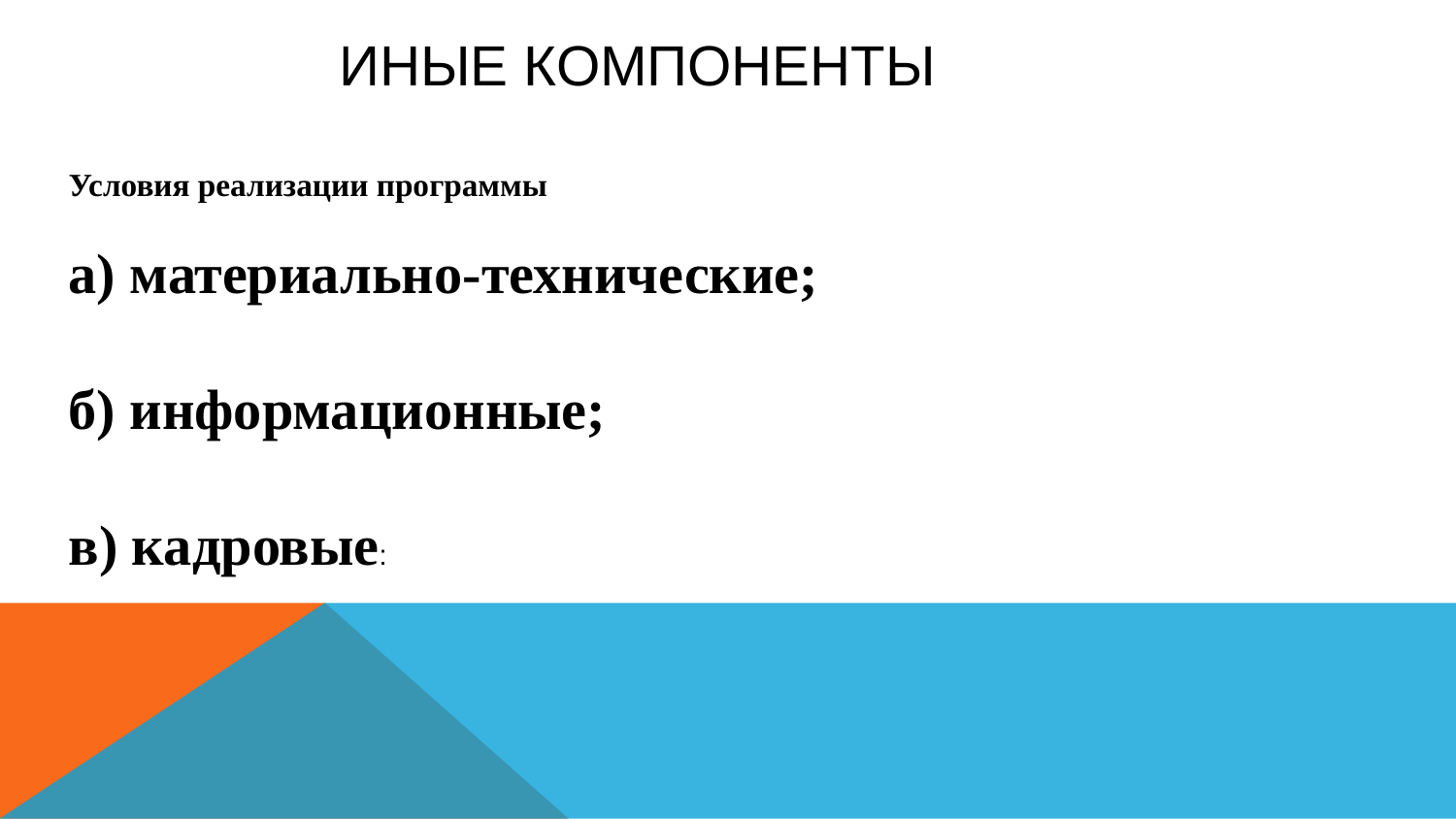

Иные компоненты

Условия реализации программы

а) материально-технические;

б) информационные;

в) кадровые: